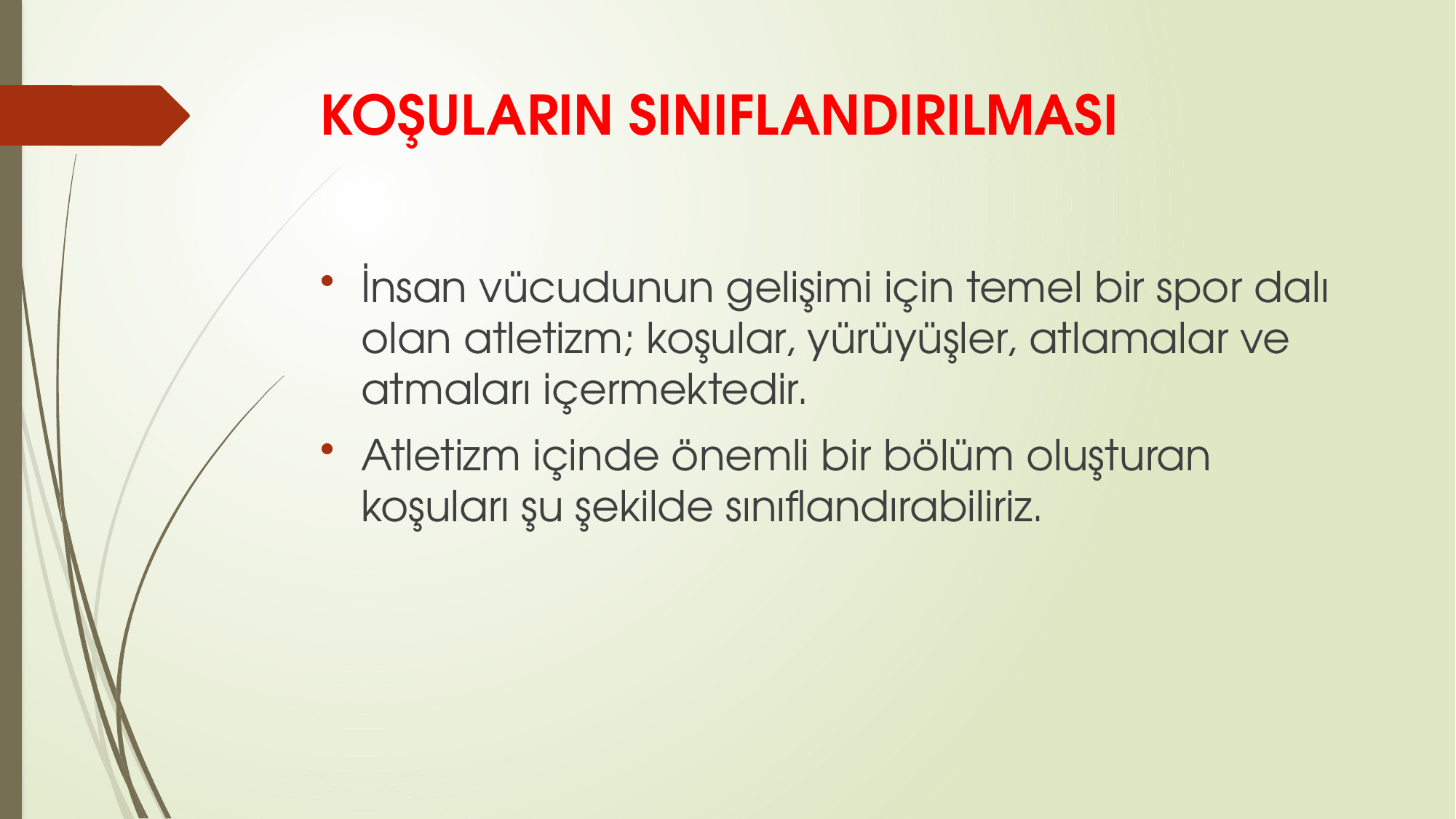

# KOŞULARIN SINIFLANDIRILMASI
İnsan vücudunun gelişimi için temel bir spor dalı olan atletizm; koşular, yürüyüşler, atlamalar ve atmaları içermektedir.
Atletizm içinde önemli bir bölüm oluşturan koşuları şu şekilde sınıflandırabiliriz.